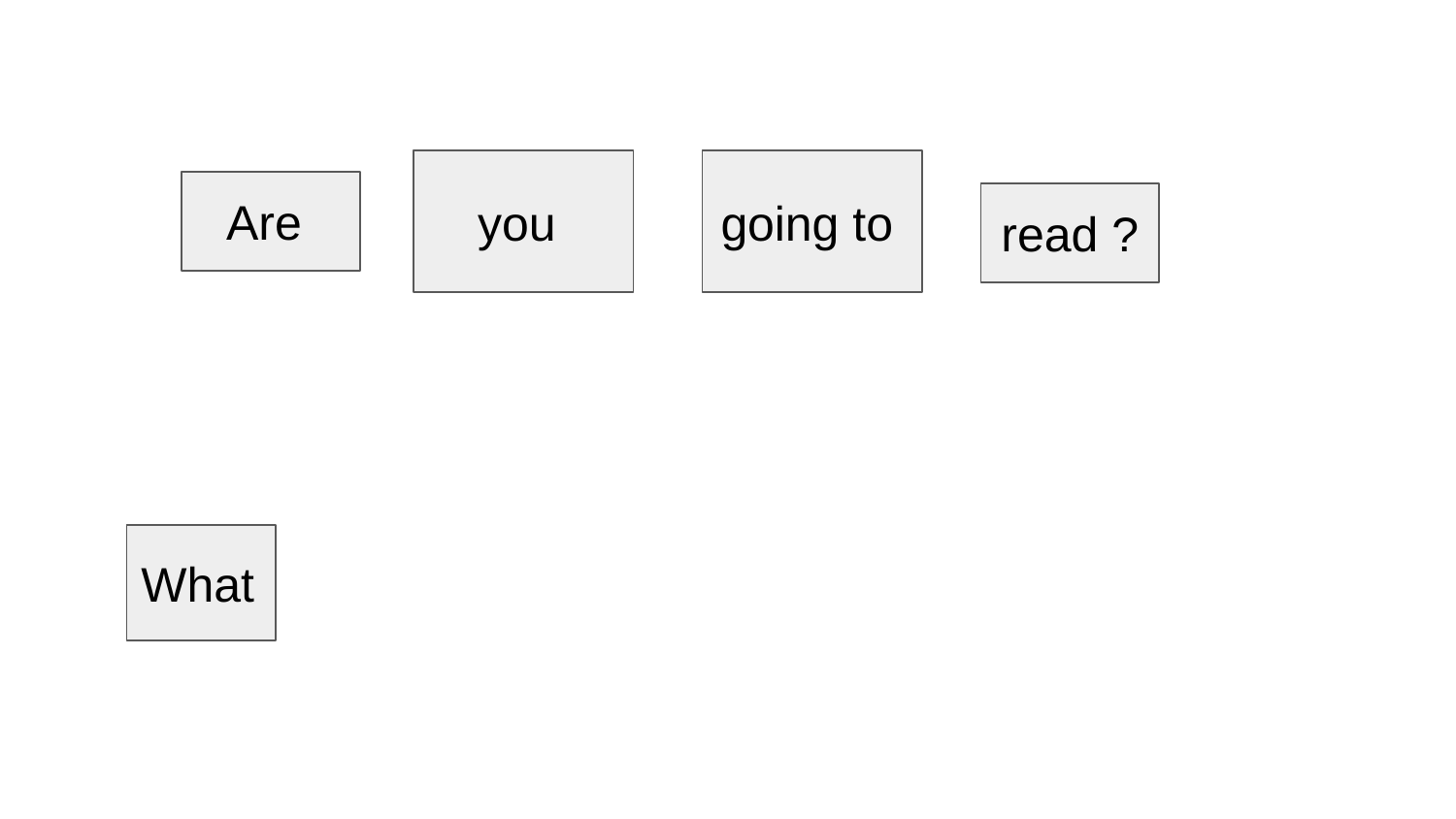

you
going to
Are
read ?
What